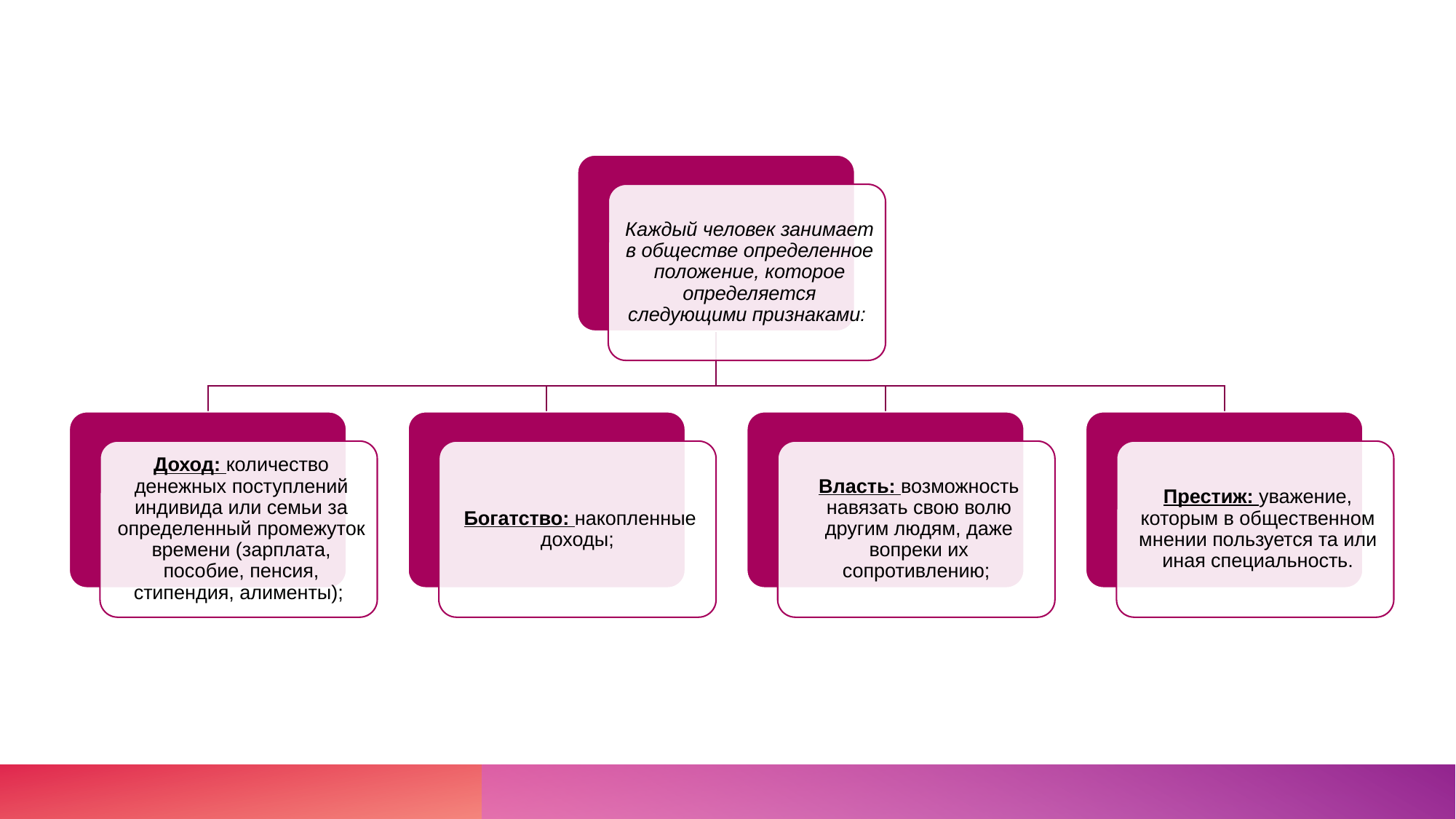

Каждый человек занимает в обществе определенное положение, которое определяется следующими признаками:
Доход: количество денежных поступлений индивида или семьи за определенный промежуток времени (зарплата, пособие, пенсия, стипендия, алименты);
Богатство: накопленные доходы;
Власть: возможность навязать свою волю другим людям, даже вопреки их сопротивлению;
Престиж: уважение, которым в общественном мнении пользуется та или иная специальность.